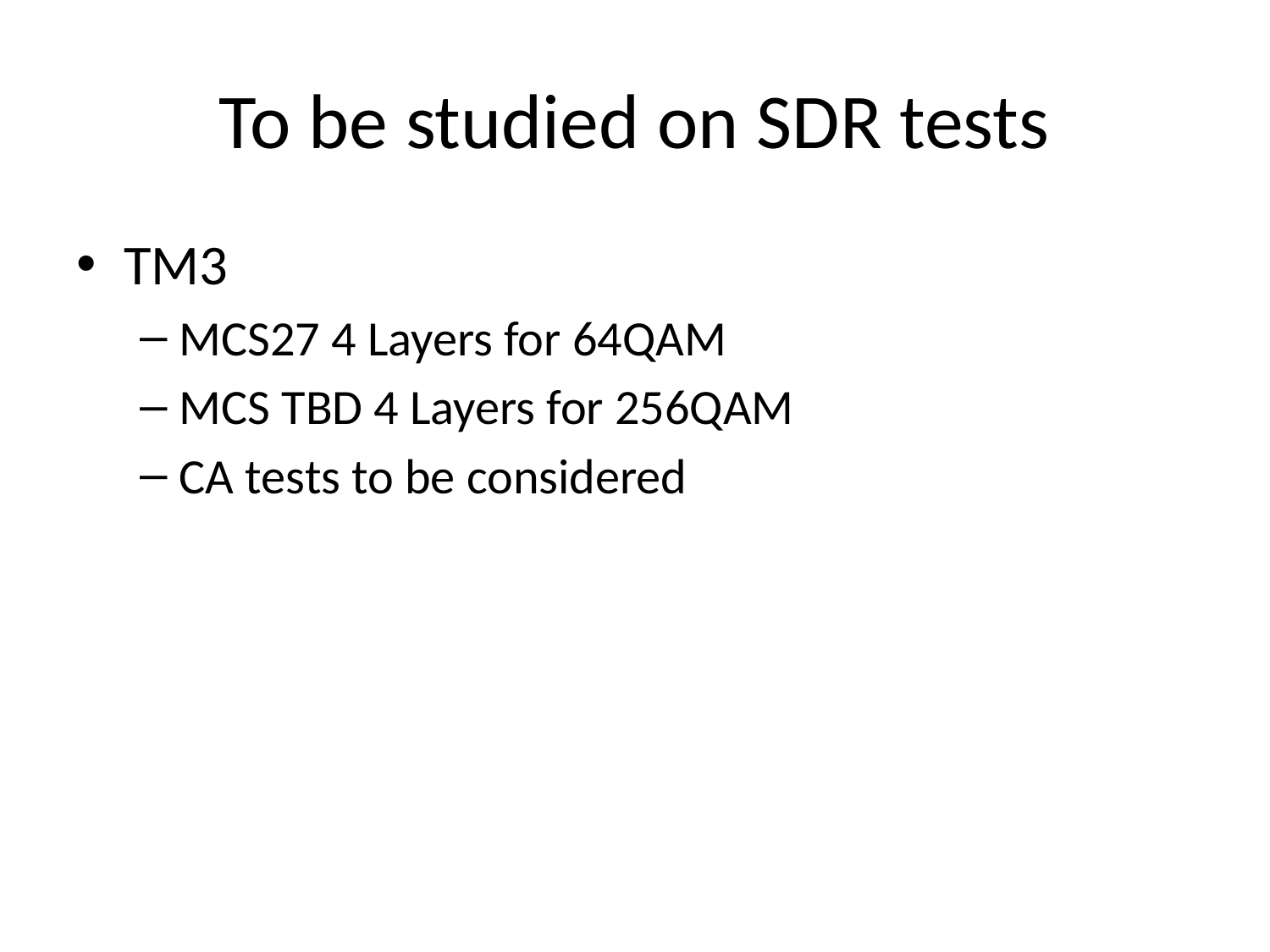

# To be studied on SDR tests
TM3
MCS27 4 Layers for 64QAM
MCS TBD 4 Layers for 256QAM
CA tests to be considered